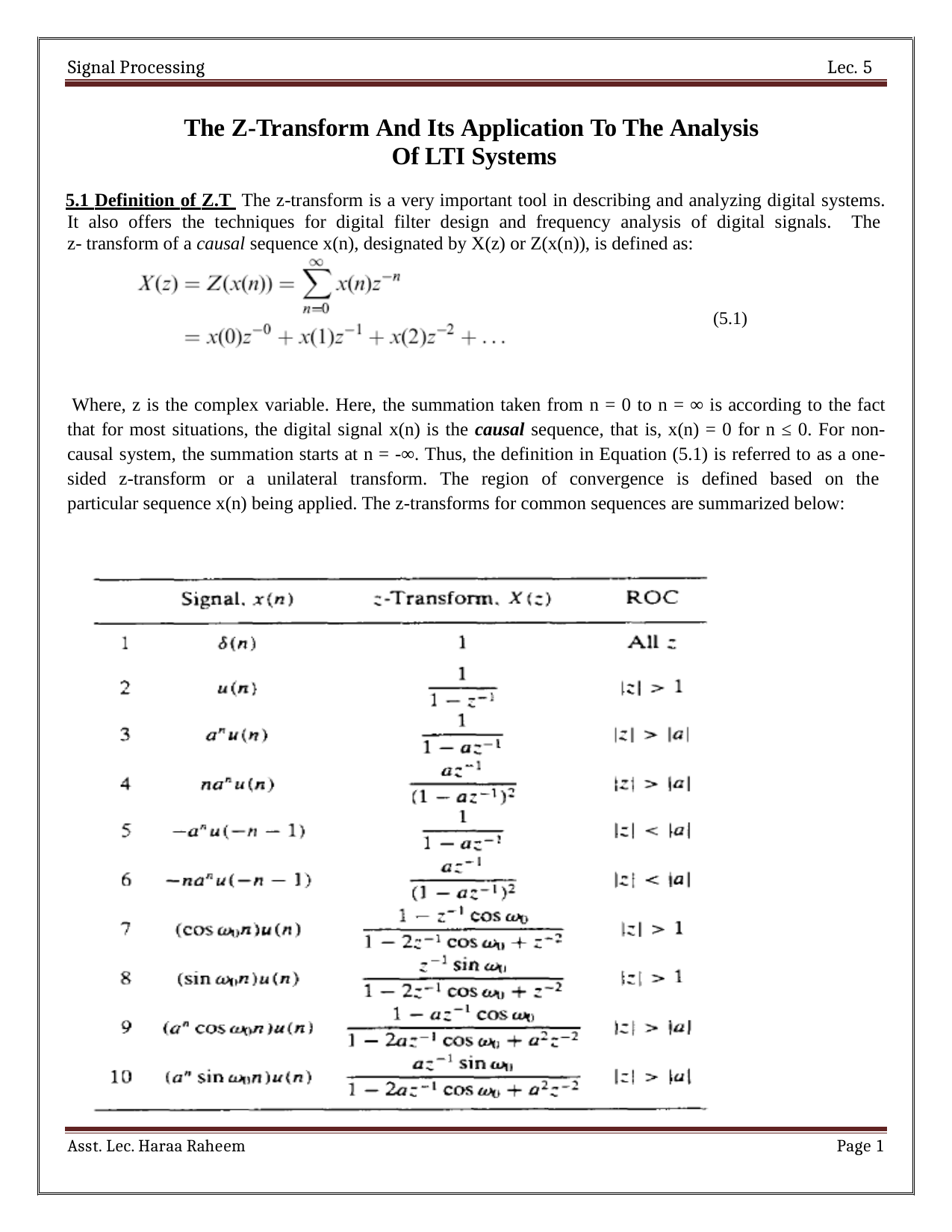

Signal Processing
Lec. 5

The Z-Transform And Its Application To The Analysis Of LTI Systems

5.1 Definition of Z.T  The z-transform is a very important tool in describing and analyzing digital systems. It  also  offers  the  techniques  for  digital  filter  design  and  frequency  analysis  of  digital  signals.    The  z- transform of a causal sequence x(n), designated by X(z) or Z(x(n)), is defined as:

(5.1)
Where, z is the complex variable. Here, the summation taken from n = 0 to n = ∞ is according to the fact that for most situations, the digital signal x(n) is the causal sequence, that is, x(n) = 0 for n ≤ 0. For non- causal system, the summation starts at n = -∞. Thus, the definition in Equation (5.1) is referred to as a one- sided  z-transform  or  a  unilateral  transform.  The  region  of  convergence  is  defined  based  on  the  particular sequence x(n) being applied. The z-transforms for common sequences are summarized below:

Asst. Lec. Haraa Raheem
Page 1